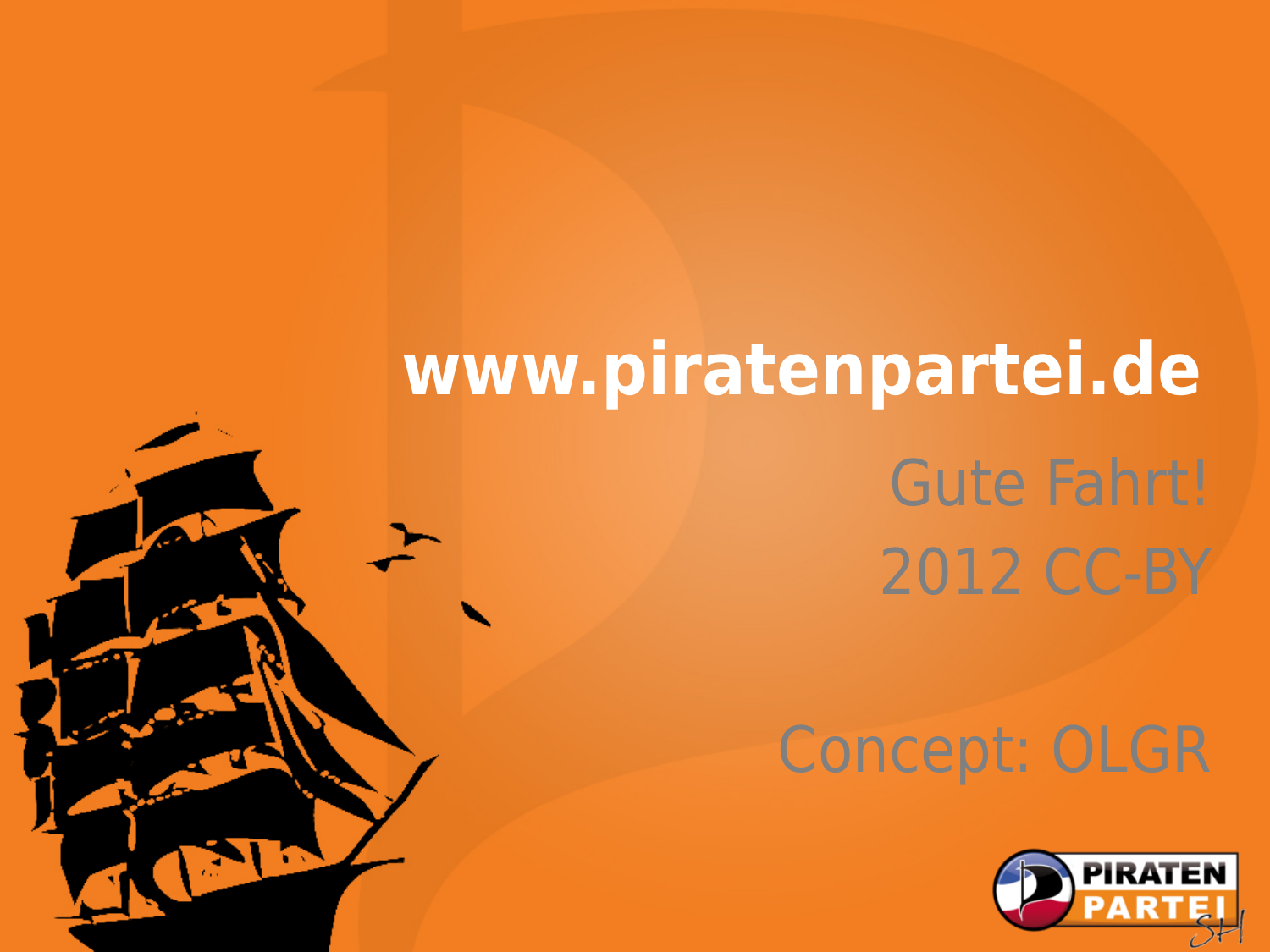

# www.piratenpartei.de
Gute Fahrt!
2012 CC-BY

Concept: OLGR